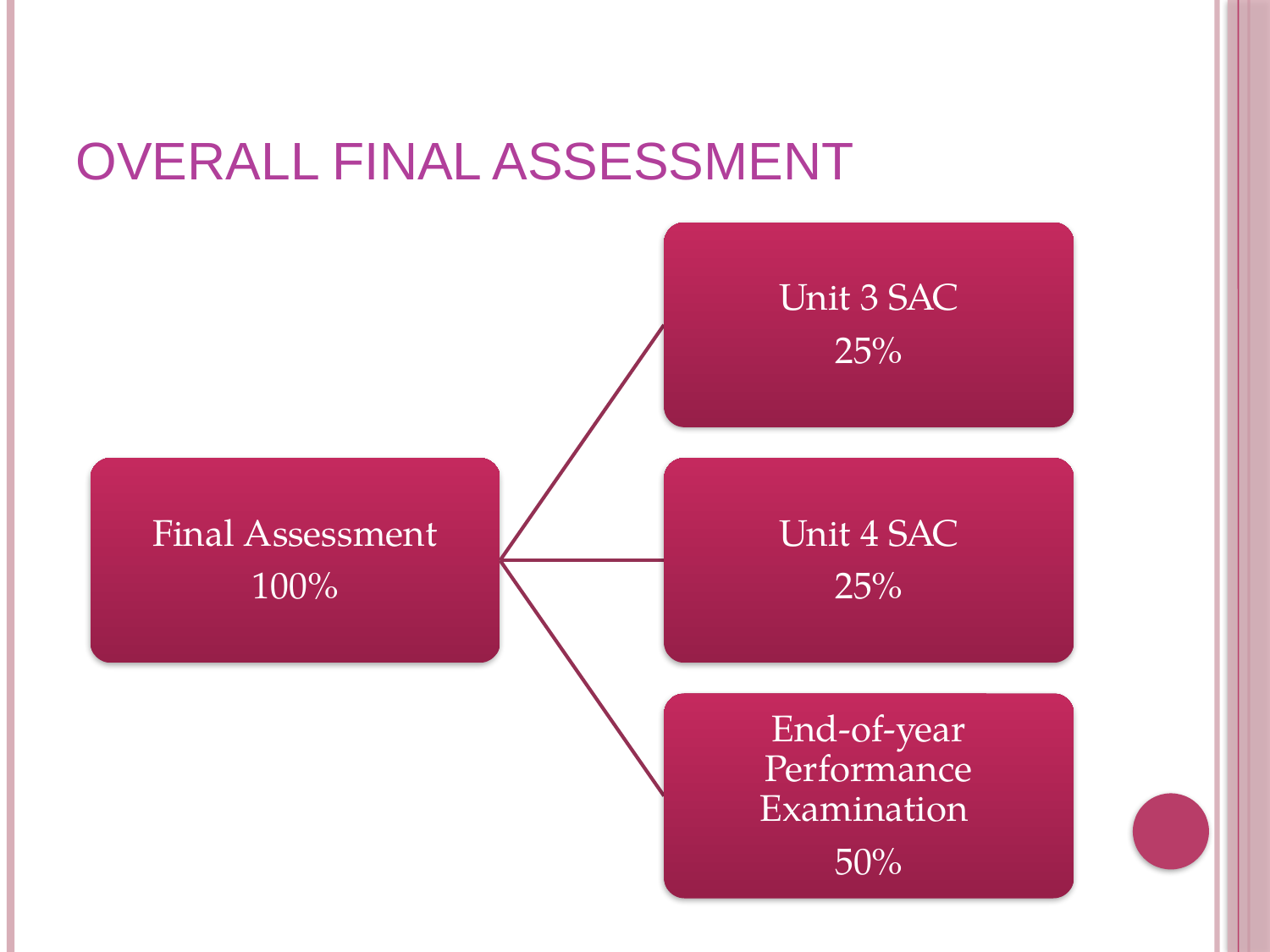

# Overall Final Assessment
Final Assessment
100%

Unit 3 SAC
25%

Unit 4 SAC
25%

End-of-year Performance Examination
50%